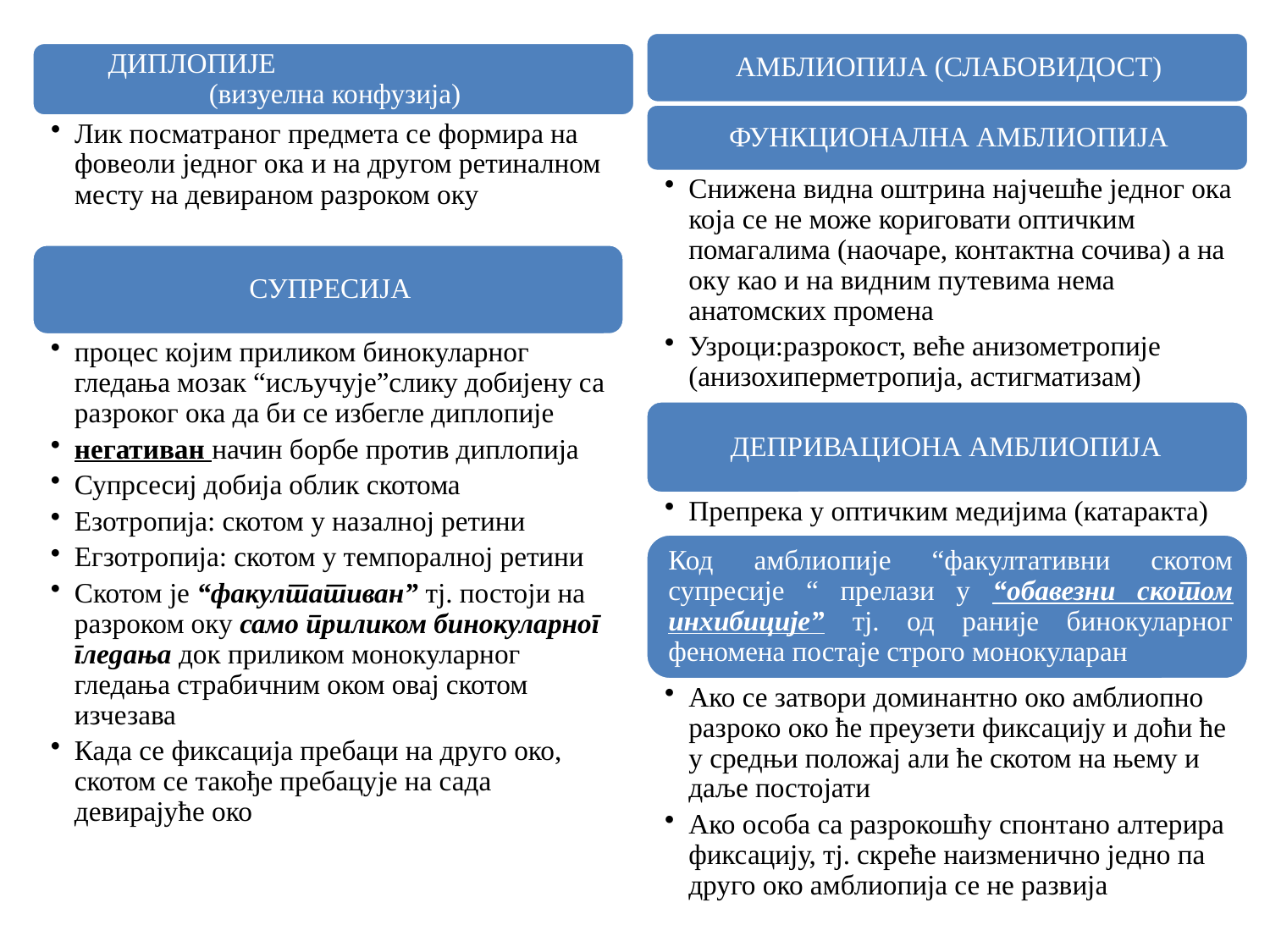

АМБЛИОПИЈА (СЛАБОВИДОСТ)
ФУНКЦИОНАЛНА АМБЛИОПИЈА
Снижена видна оштрина најчешће једног ока која се не може кориговати оптичким помагалима (наочаре, контактна сочива) а на оку као и на видним путевима нема анатомских промена
Узроци:разрокост, веће анизометропије (анизохиперметропија, астигматизам)
ДЕПРИВАЦИОНА АМБЛИОПИЈА
Препрека у оптичким медијима (катаракта)
Код амблиопије “факултативни скотом супресије “ прелази у “обавезни скотом инхибиције” тј. од раније бинокуларног феномена постаје строго монокуларан
Ако се затвори доминантно око амблиопно разроко око ће преузети фиксацију и доћи ће у средњи положај али ће скотом на њему и даље постојати
Ако особа са разрокошћу спонтано алтерира фиксацију, тј. скреће наизменично једно па друго око амблиопија се не развија

ДИПЛОПИЈЕ                                          (визуелна конфузија)
Лик посматраног предмета се формира на фовеоли једног ока и на другом ретиналном месту на девираном разроком оку
СУПРЕСИЈА
процес којим приликом бинокуларног гледања мозак “исључује”слику добијену са разроког ока да би се избегле диплопије
негативан начин борбе против диплопија
Супрсесиј добија облик скотома
Езотропија: скотом у назалној ретини
Егзотропија: скотом у темпоралној ретини
Скотом је “факултативан” тј. постоји на разроком оку само приликом бинокуларног гледања док приликом монокуларног гледања страбичним оком овај скотом изчезава
Када се фиксација пребаци на друго око, скотом се такође пребацује на сада девирајуће око